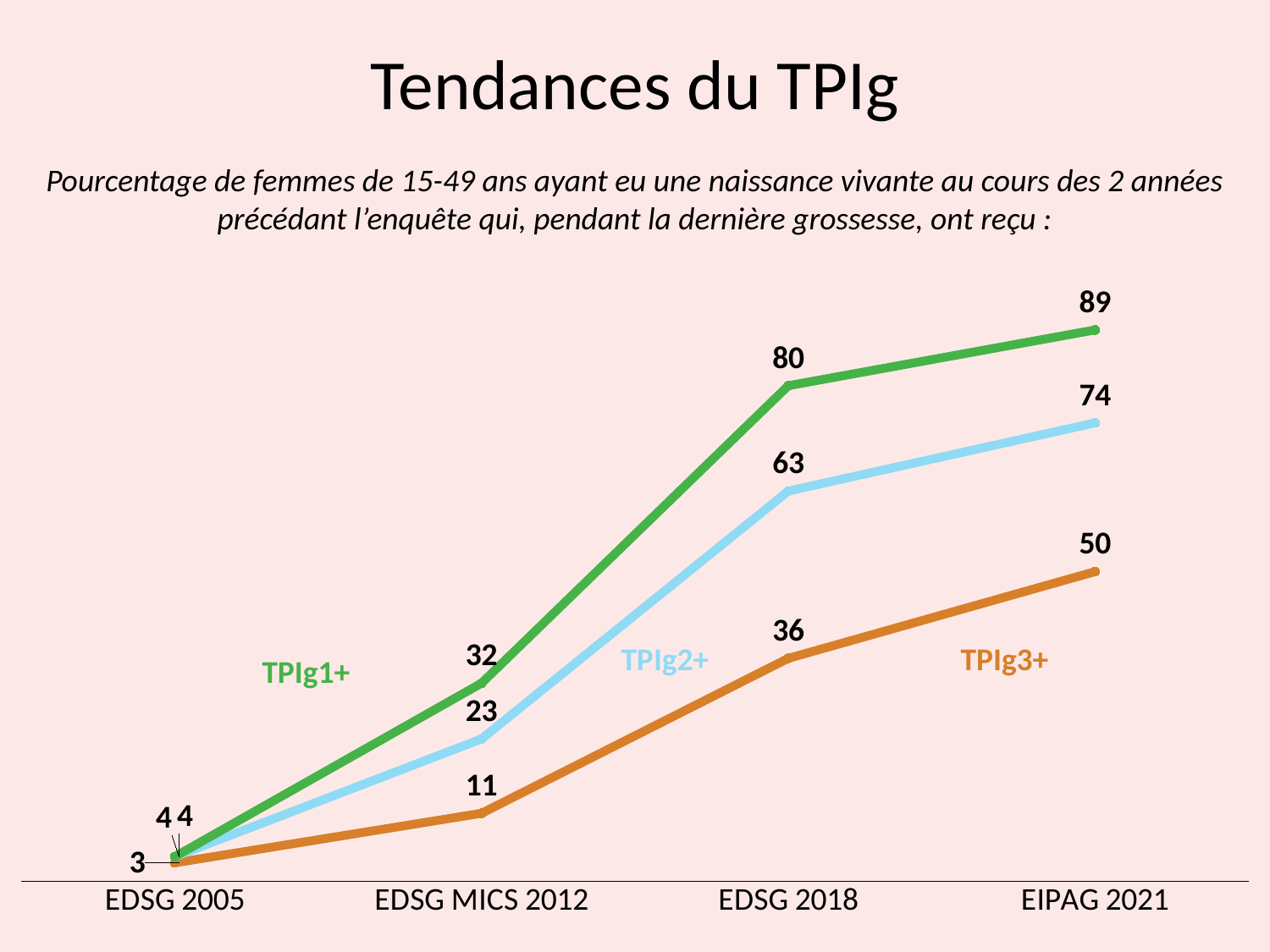

# Tendances du TPIg
Pourcentage de femmes de 15-49 ans ayant eu une naissance vivante au cours des 2 années précédant l’enquête qui, pendant la dernière grossesse, ont reçu :

### Chart

| Category | 3 | 2 | 1 |
|---|---|---|---|
| EDSG 2005 | 3.0 | 4.0 | 4.0 |
| EDSG MICS 2012 | 11.0 | 23.0 | 32.0 |
| EDSG 2018 | 36.0 | 63.0 | 80.0 |
| EIPAG 2021 | 50.0 | 74.0 | 89.0 |
TPIg2+
TPIg3+
TPIg1+